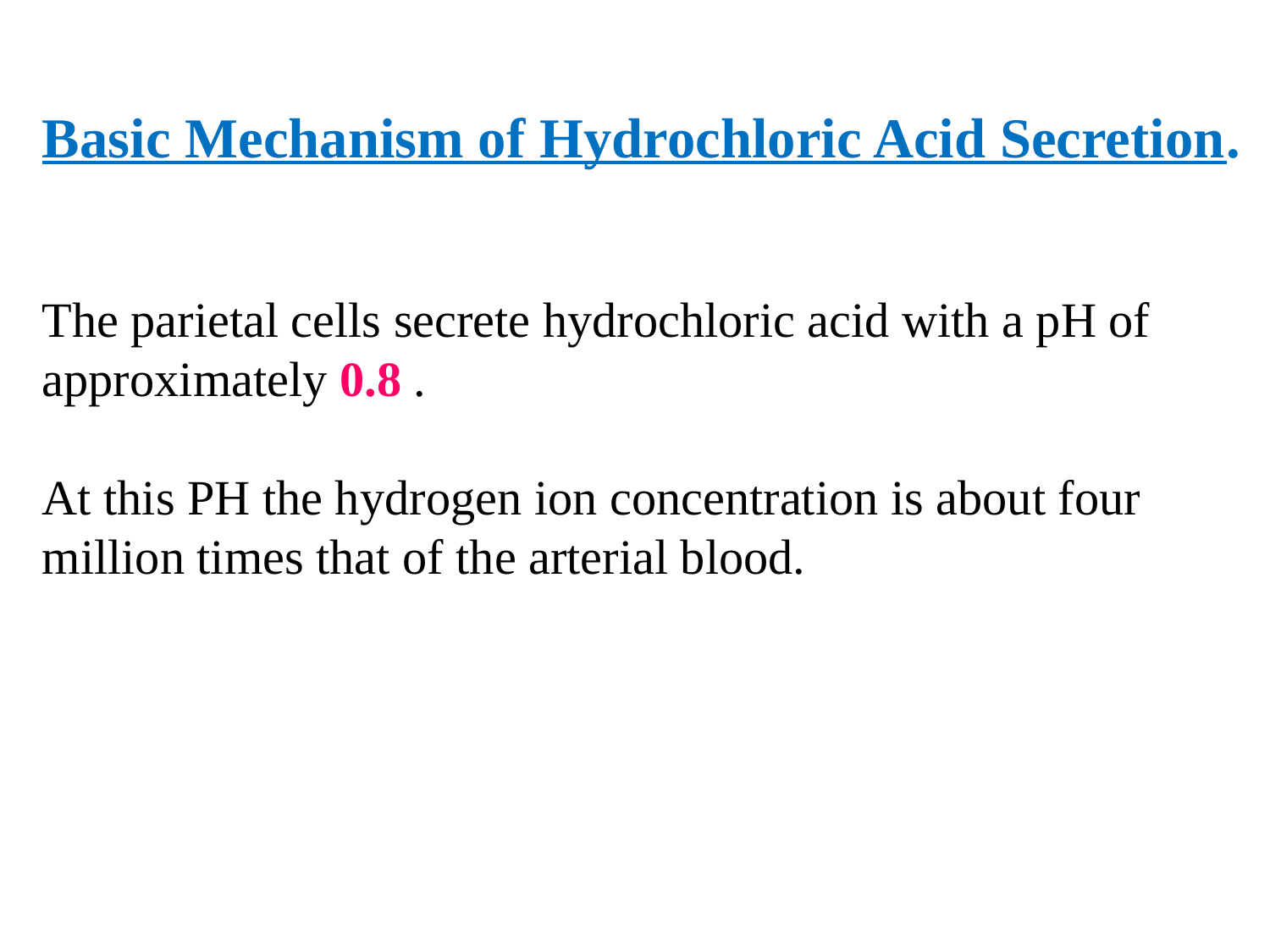

Basic Mechanism of Hydrochloric Acid Secretion.

The parietal cells secrete hydrochloric acid with a pH of approximately 0.8 .

At this PH the hydrogen ion concentration is about four million times that of the arterial blood.